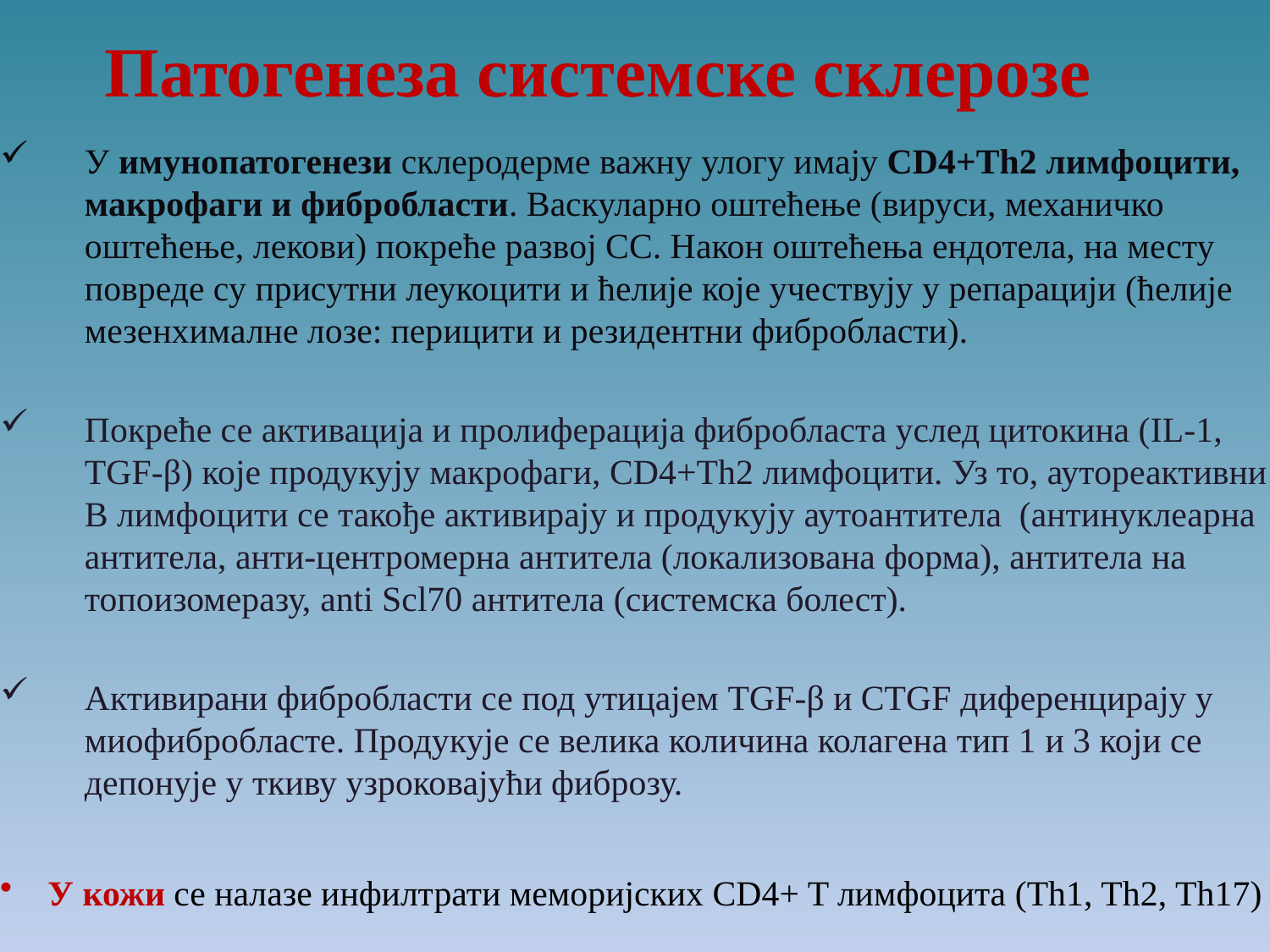

Патогенеза системске склерозе
У имунопатогенези склеродерме важну улогу имају CD4+Th2 лимфоцити, макрофаги и фибробласти. Васкуларно оштећење (вируси, механичко оштећење, лекови) покреће развој СС. Након оштећења ендотела, на месту повреде су присутни леукоцити и ћелије које учествују у репарацији (ћелије мезенхималне лозе: перицити и резидентни фибробласти).

Покреће се активација и пролиферација фибробласта услед цитокина (IL-1, TGF-β) које продукују макрофаги, CD4+Th2 лимфоцити. Уз то, аутореактивни В лимфоцити се такође активирају и продукују аутоантитела  (антинуклеарна антитела, анти-центромерна антитела (локализована форма), антитела на топоизомеразу, anti Scl70 антитела (системска болест).

Активирани фибробласти се под утицајем TGF-β и CTGF диференцирају у миофибробласте. Продукује се велика количина колагена тип 1 и 3 који се депонује у ткиву узроковајући фиброзу.

У кожи се налазе инфилтрати меморијских CD4+ T лимфоцита (Th1, Th2, Th17)